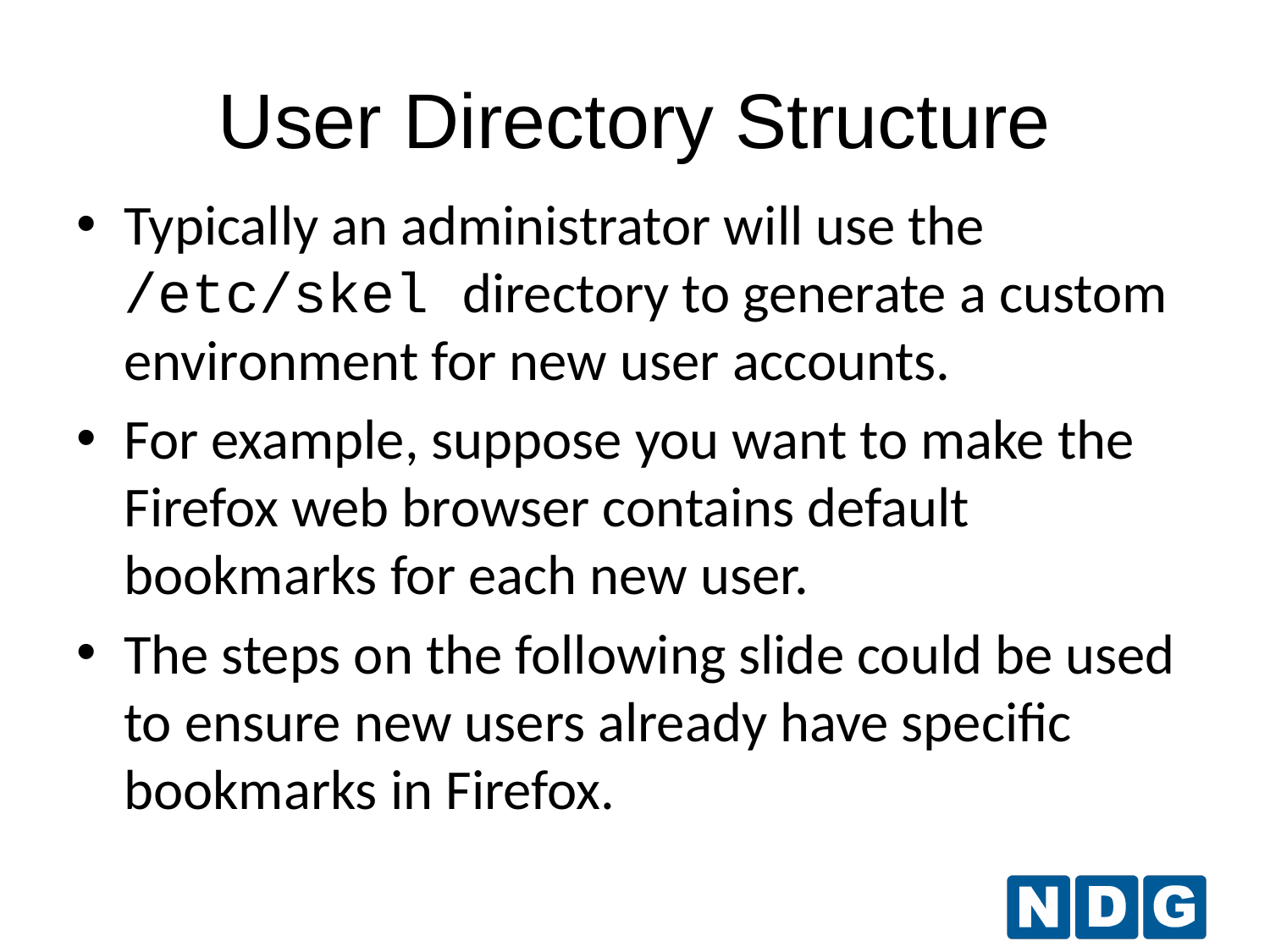

User Directory Structure
Typically an administrator will use the /etc/skel directory to generate a custom environment for new user accounts.
For example, suppose you want to make the Firefox web browser contains default bookmarks for each new user.
The steps on the following slide could be used to ensure new users already have specific bookmarks in Firefox.